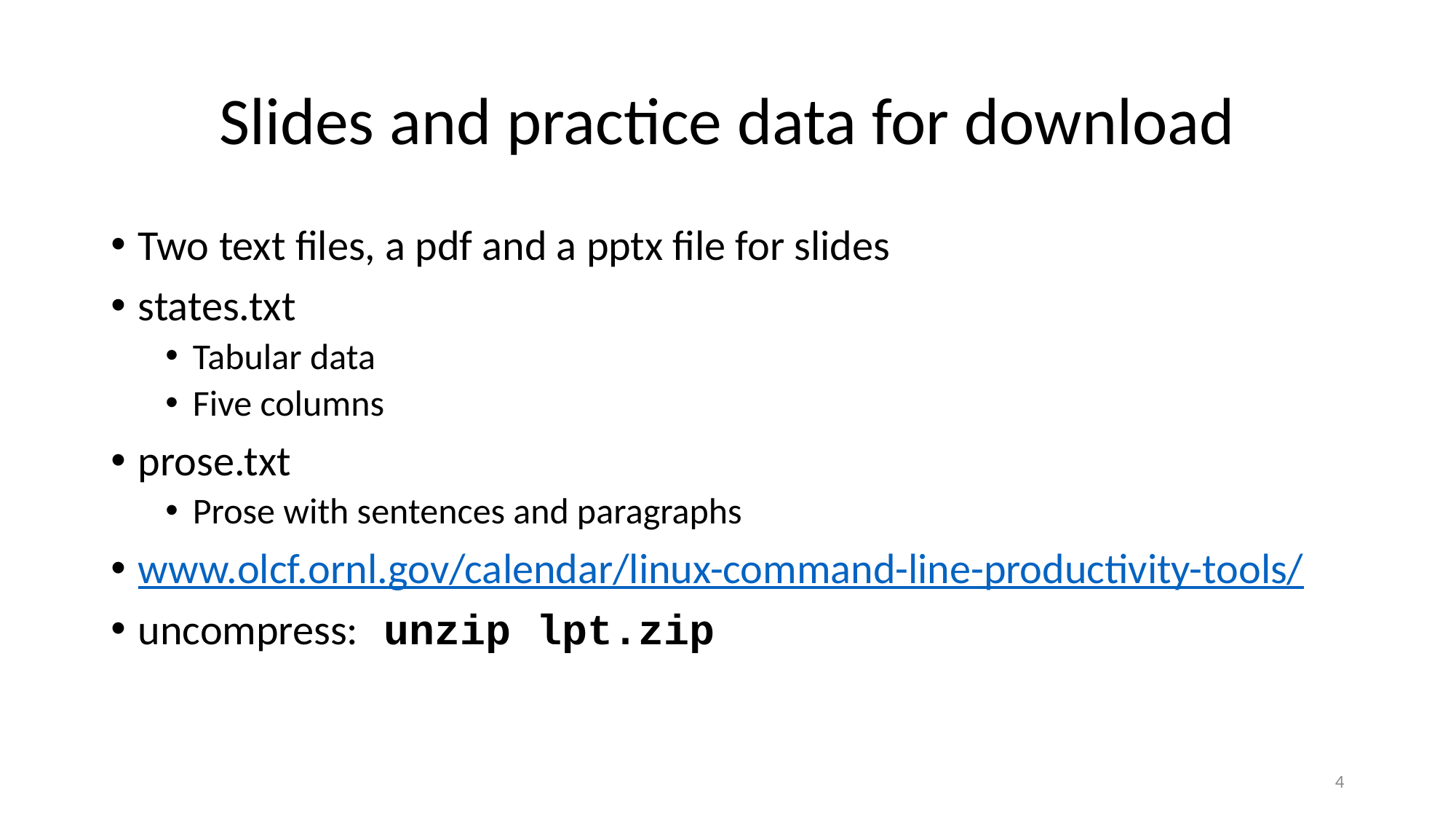

# Slides and practice data for download
Two text files, a pdf and a pptx file for slides
states.txt
Tabular data
Five columns
prose.txt
Prose with sentences and paragraphs
www.olcf.ornl.gov/calendar/linux-command-line-productivity-tools/
uncompress: unzip lpt.zip
4